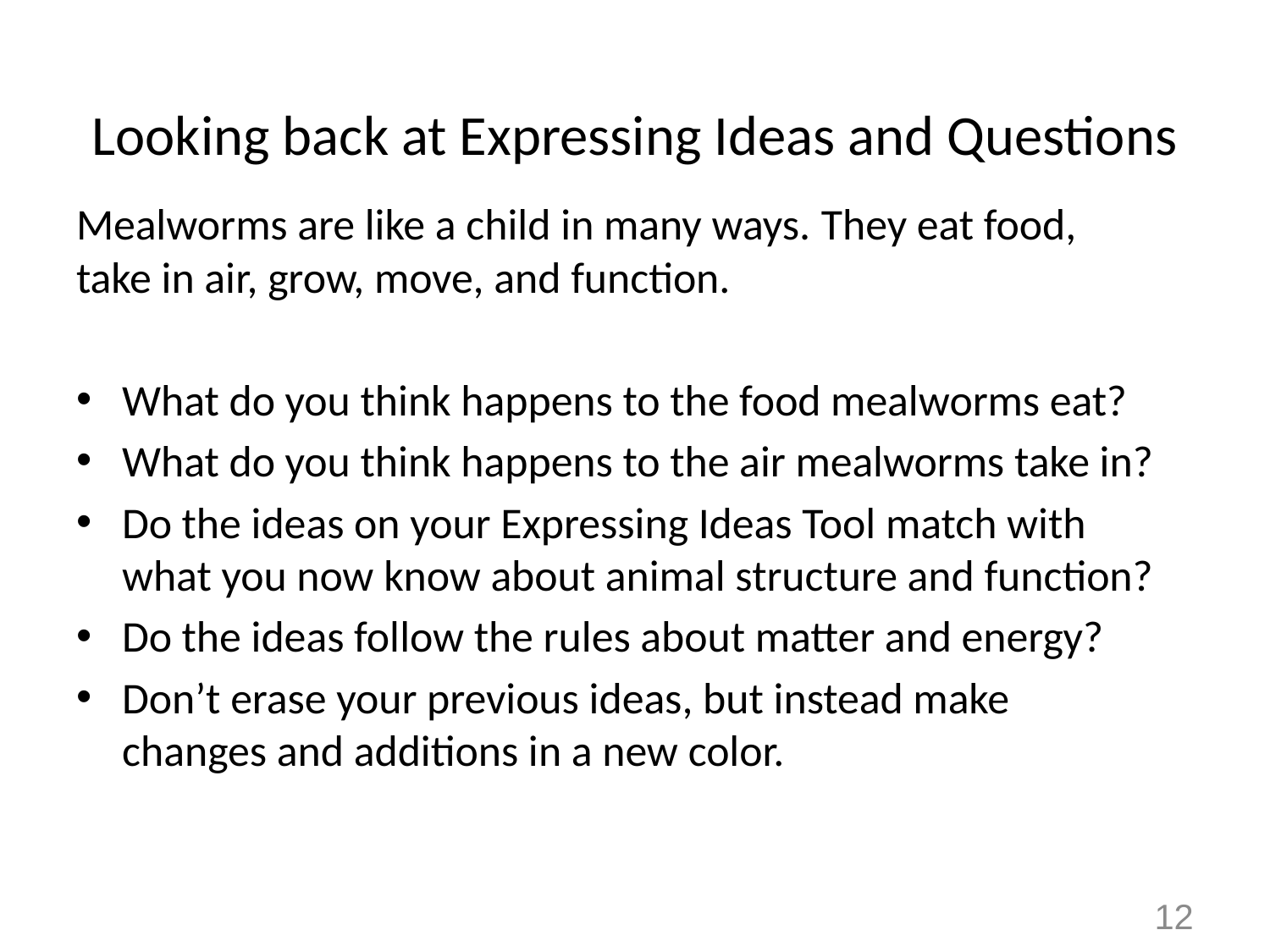

# Looking back at Expressing Ideas and Questions
Mealworms are like a child in many ways. They eat food, take in air, grow, move, and function.

What do you think happens to the food mealworms eat?
What do you think happens to the air mealworms take in?
Do the ideas on your Expressing Ideas Tool match with what you now know about animal structure and function?
Do the ideas follow the rules about matter and energy?
Don’t erase your previous ideas, but instead make changes and additions in a new color.

12